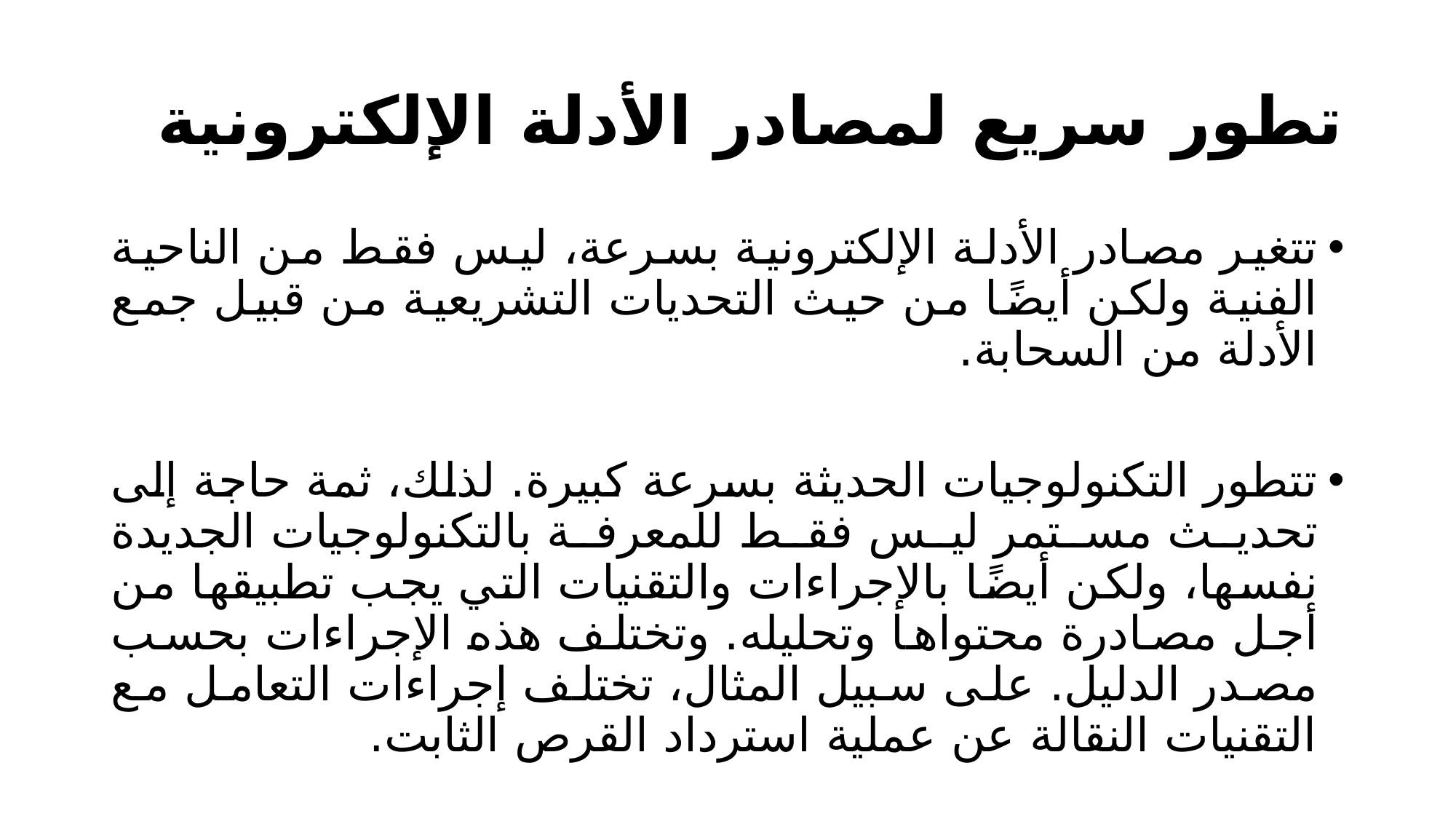

# تطور سريع لمصادر الأدلة الإلكترونية
تتغير مصادر الأدلة الإلكترونية بسرعة، ليس فقط من الناحية الفنية ولكن أيضًا من حيث التحديات التشريعية من قبيل جمع الأدلة من السحابة.

تتطور التكنولوجيات الحديثة بسرعة كبيرة. لذلك، ثمة حاجة إلى تحديث مستمر ليس فقط للمعرفة بالتكنولوجيات الجديدة نفسها، ولكن أيضًا بالإجراءات والتقنيات التي يجب تطبيقها من أجل مصادرة محتواها وتحليله. وتختلف هذه الإجراءات بحسب مصدر الدليل. على سبيل المثال، تختلف إجراءات التعامل مع التقنيات النقالة عن عملية استرداد القرص الثابت.